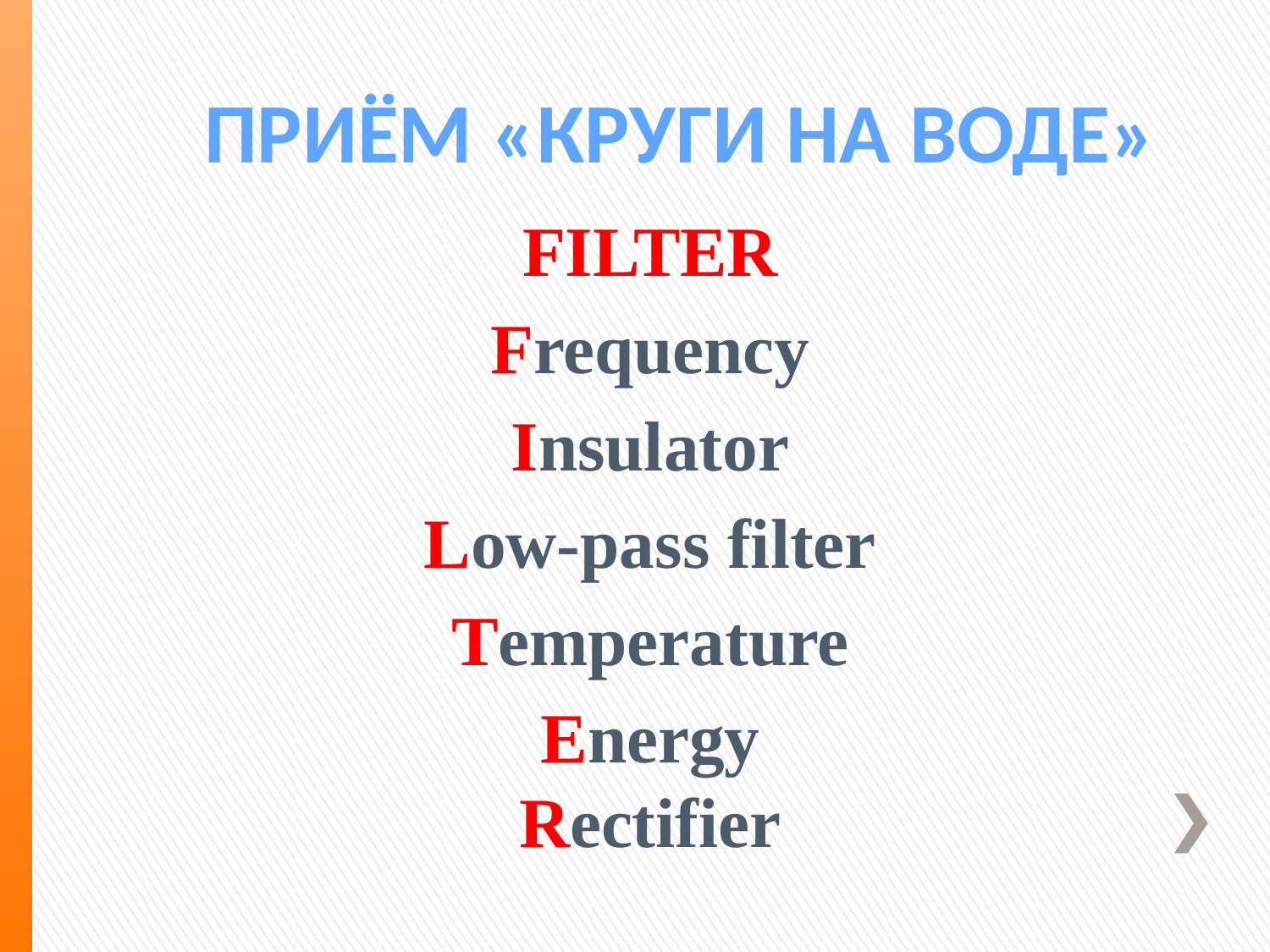

Приём «Круги на воде»
FILTER
Frequency
Insulator
Low-pass filter
Temperature
Energy
Rectifier